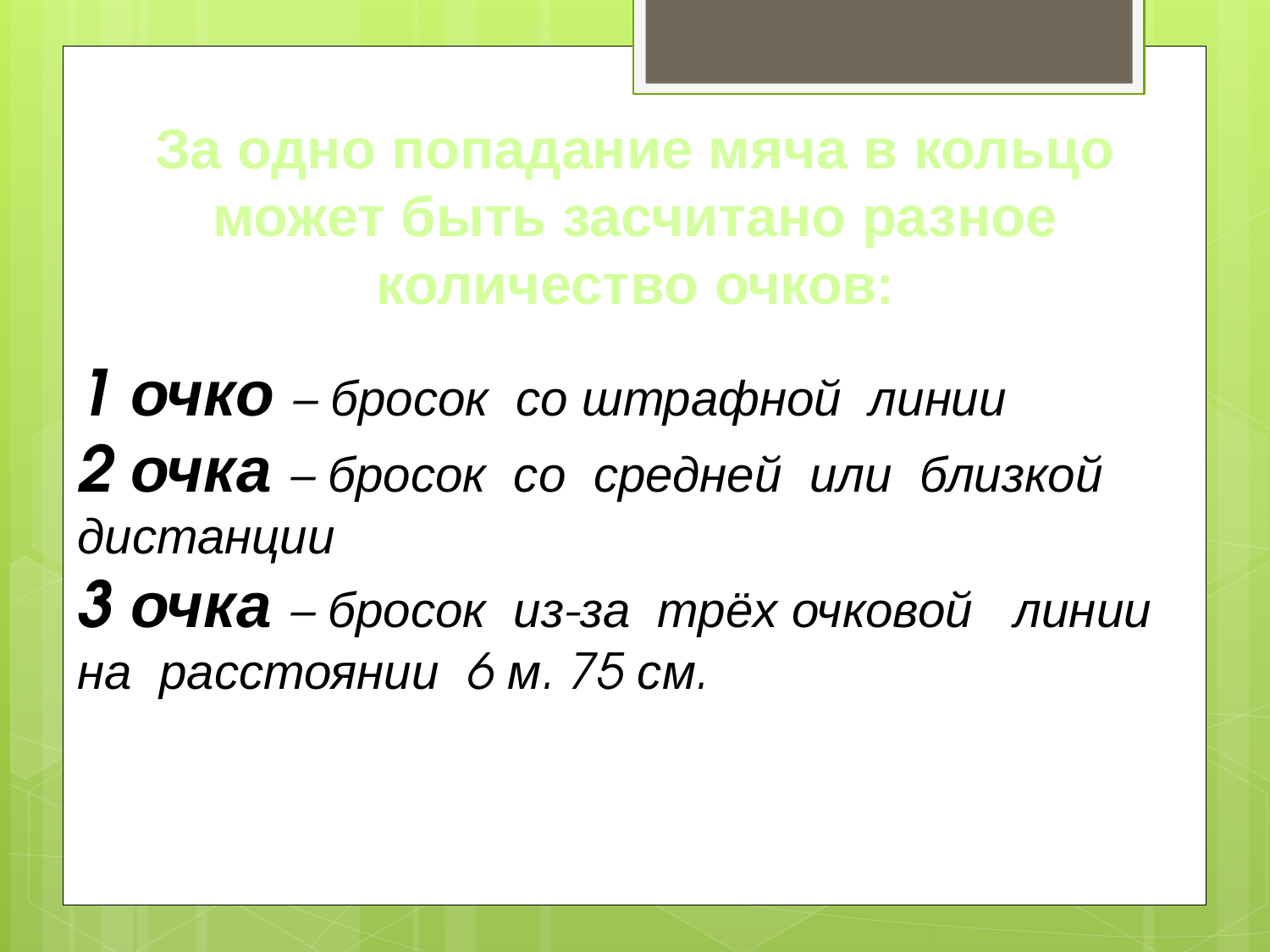

За одно попадание мяча в кольцо может быть засчитано разное количество очков:
1 очко – бросок  со штрафной  линии
2 очка – бросок  со  средней  или  близкой  дистанции
3 очка – бросок  из-за  трёх очковой   линии  на  расстоянии  6 м. 75 см.